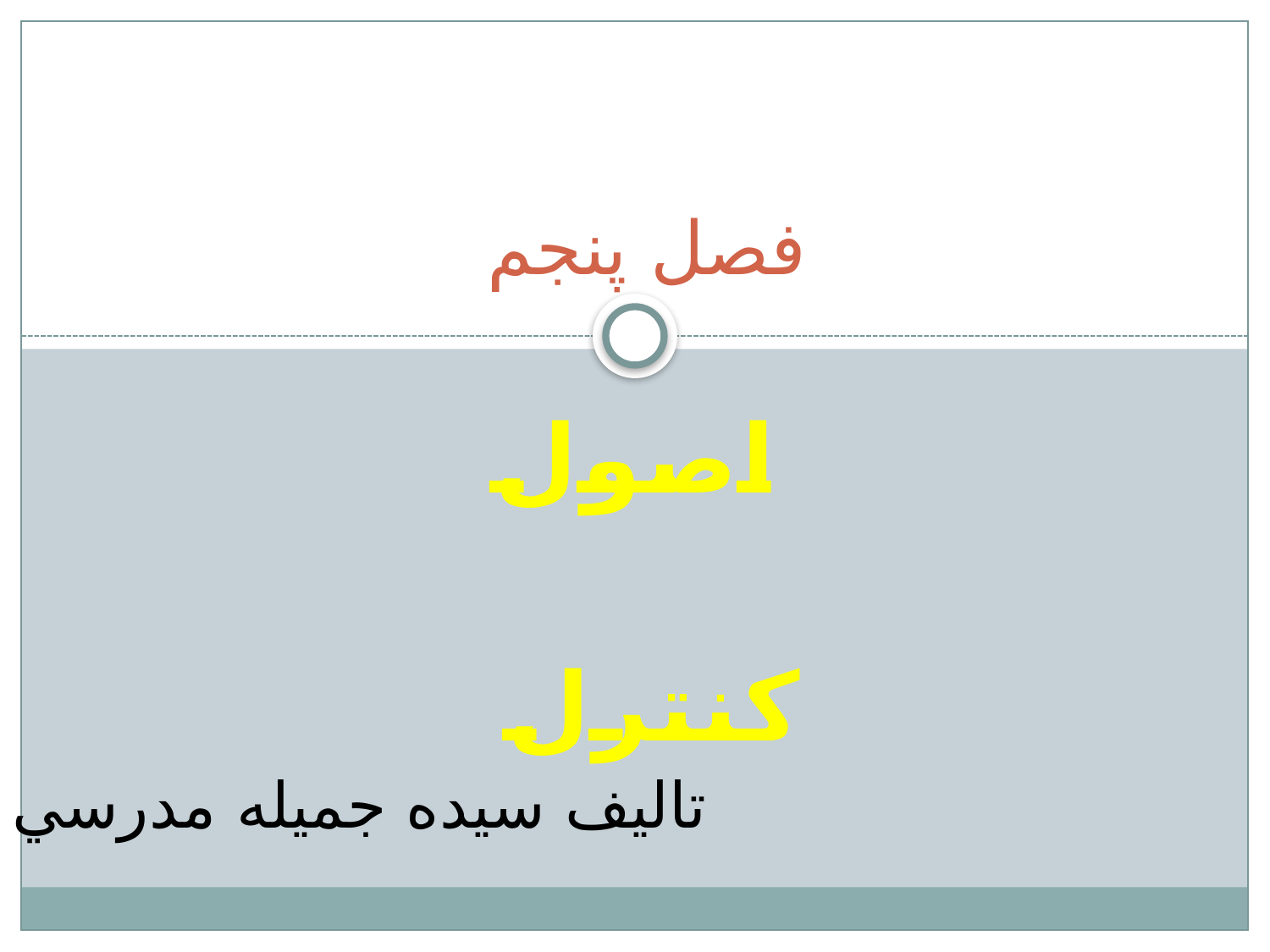

# فصل پنجم
 اصول
                  كنترل
تاليف سيده جميله مدرسي